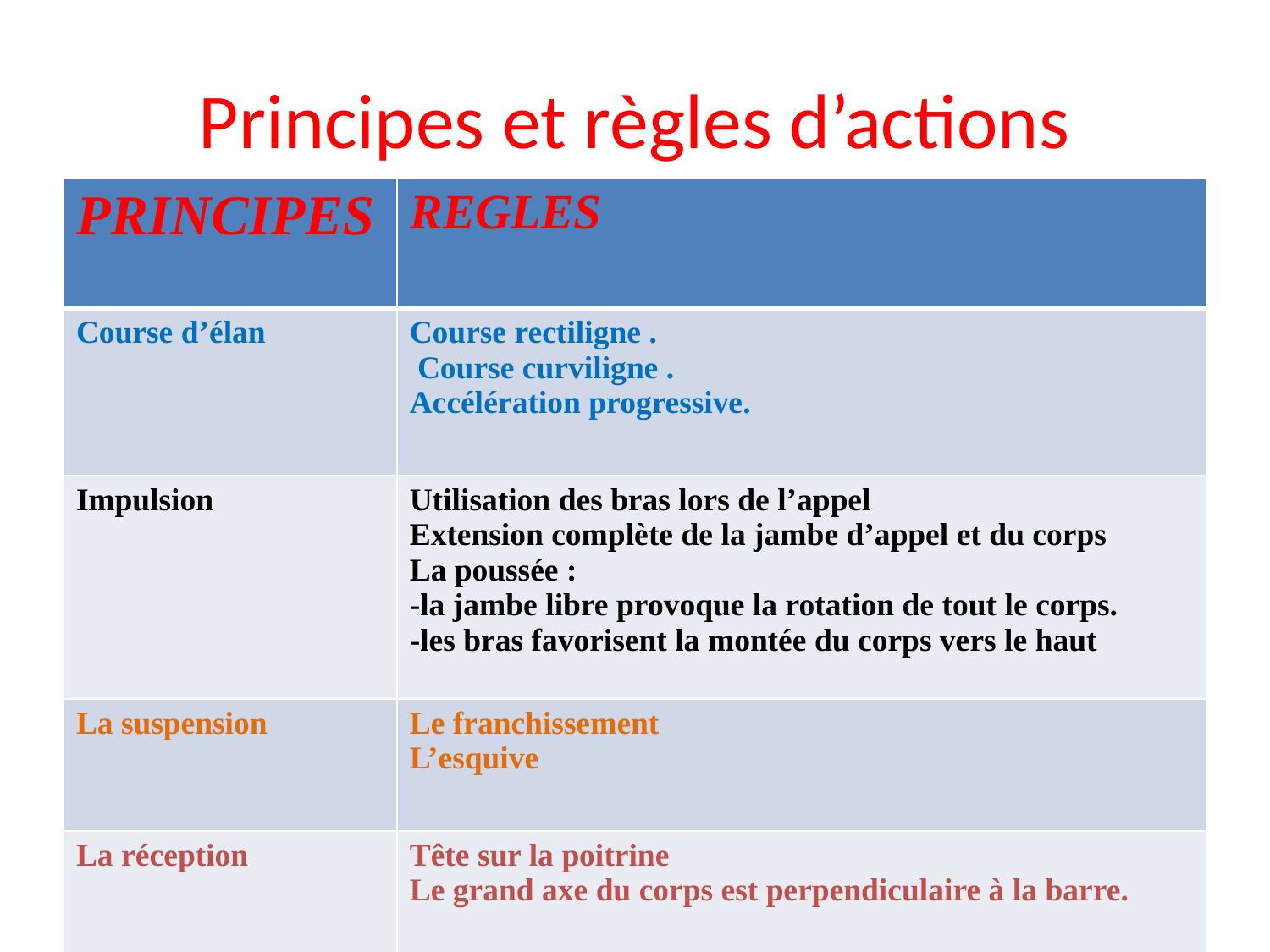

# Principes et règles d’actions
| PRINCIPES | REGLES |
| --- | --- |
| Course d’élan | Course rectiligne . Course curviligne . Accélération progressive. |
| Impulsion | Utilisation des bras lors de l’appel Extension complète de la jambe d’appel et du corps La poussée : -la jambe libre provoque la rotation de tout le corps. -les bras favorisent la montée du corps vers le haut |
| La suspension | Le franchissement L’esquive |
| La réception | Tête sur la poitrine Le grand axe du corps est perpendiculaire à la barre. |